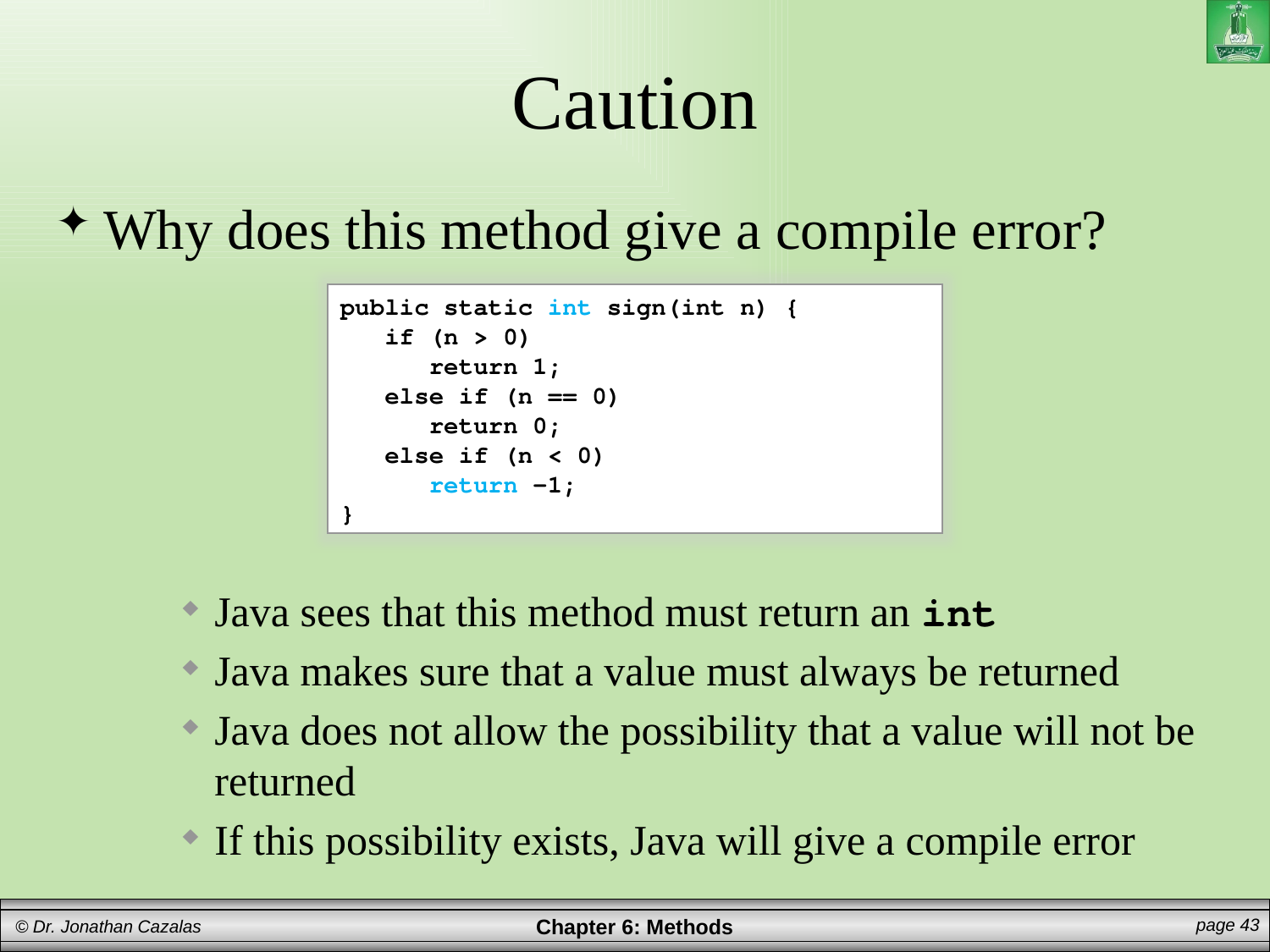

# Caution
Why does this method give a compile error?

Java sees that this method must return an int
Java makes sure that a value must always be returned
Java does not allow the possibility that a value will not be returned
If this possibility exists, Java will give a compile error

public static int sign(int n) {
   if (n > 0)
      return 1;
   else if (n == 0)
      return 0;
   else if (n < 0)
      return -1;
}